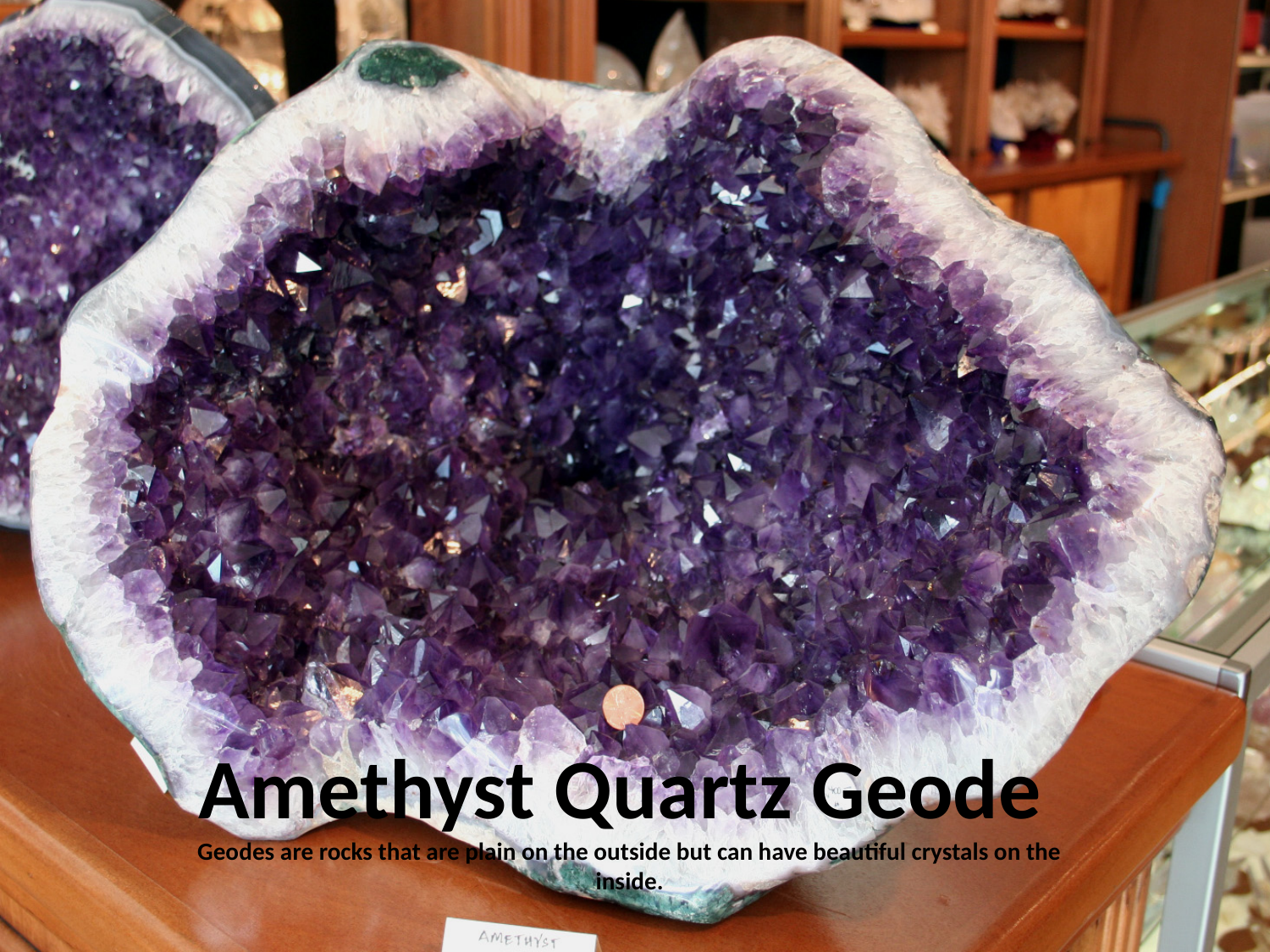

# Amethyst Quartz Geode Geodes are rocks that are plain on the outside but can have beautiful crystals on the inside.